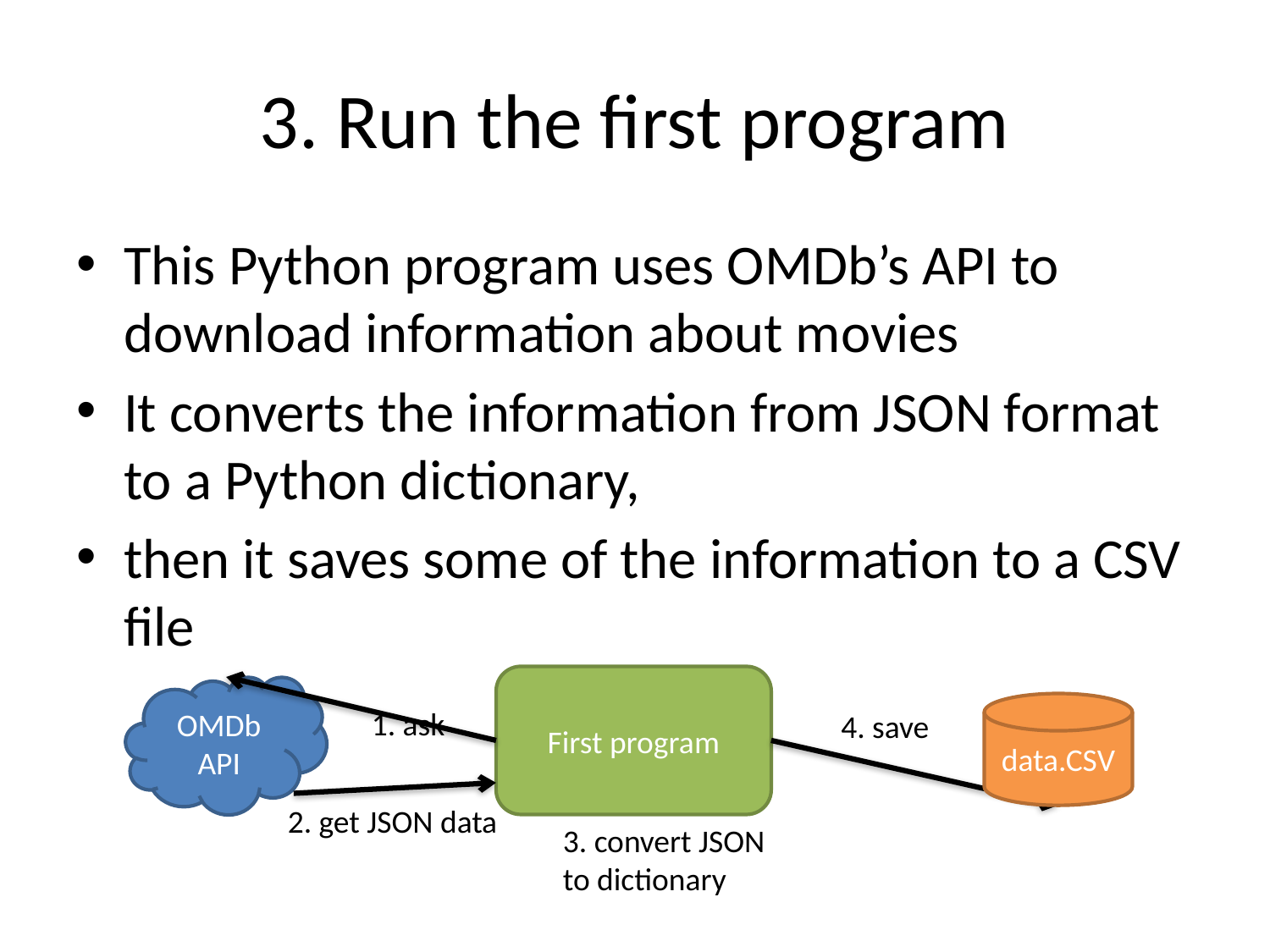

# 3. Run the first program
This Python program uses OMDb’s API to download information about movies
It converts the information from JSON format to a Python dictionary,
then it saves some of the information to a CSV file
First program
OMDb
API
data.CSV
1. ask
4. save
2. get JSON data
3. convert JSON
to dictionary